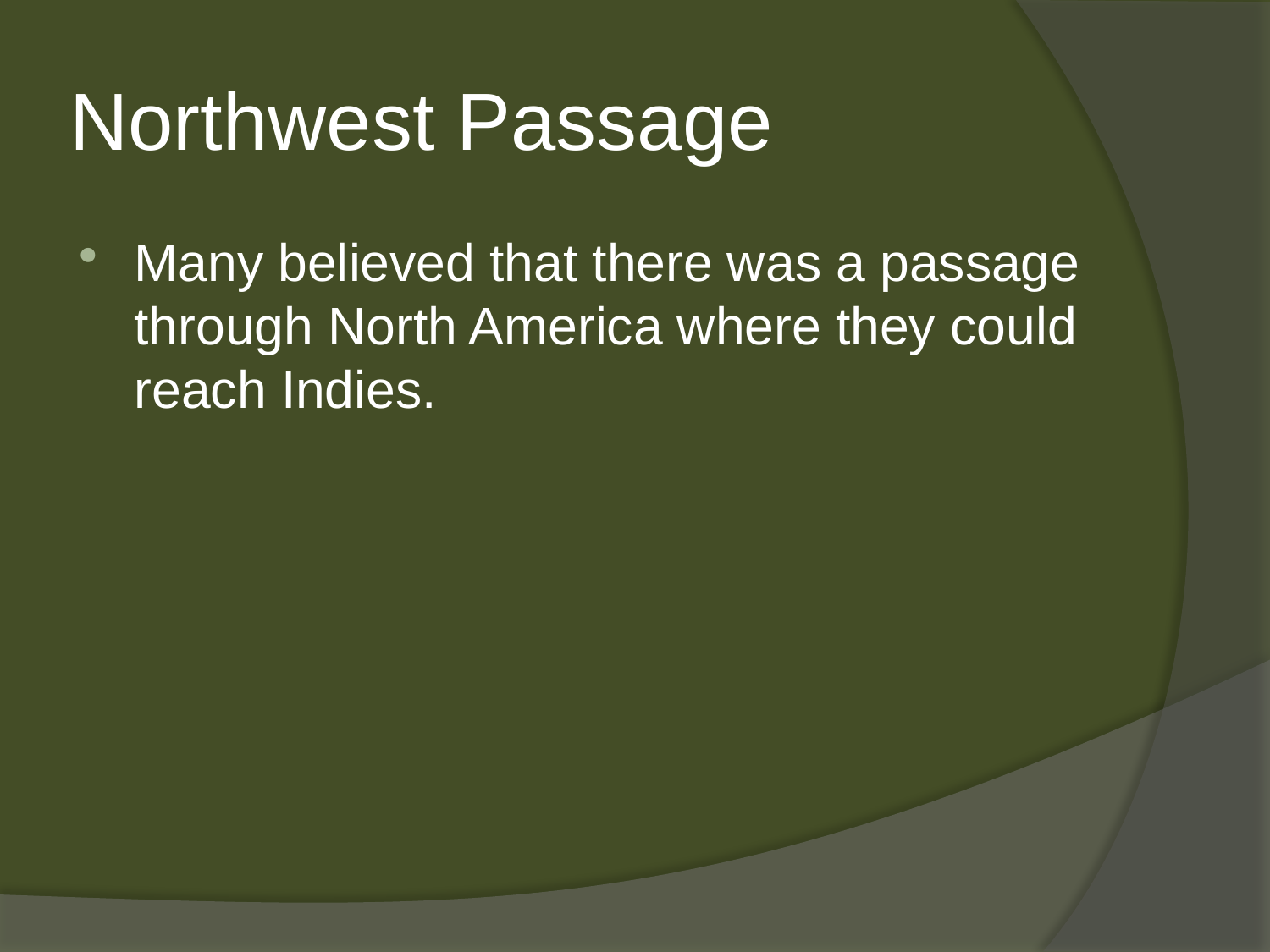

# Northwest Passage
Many believed that there was a passage through North America where they could reach Indies.